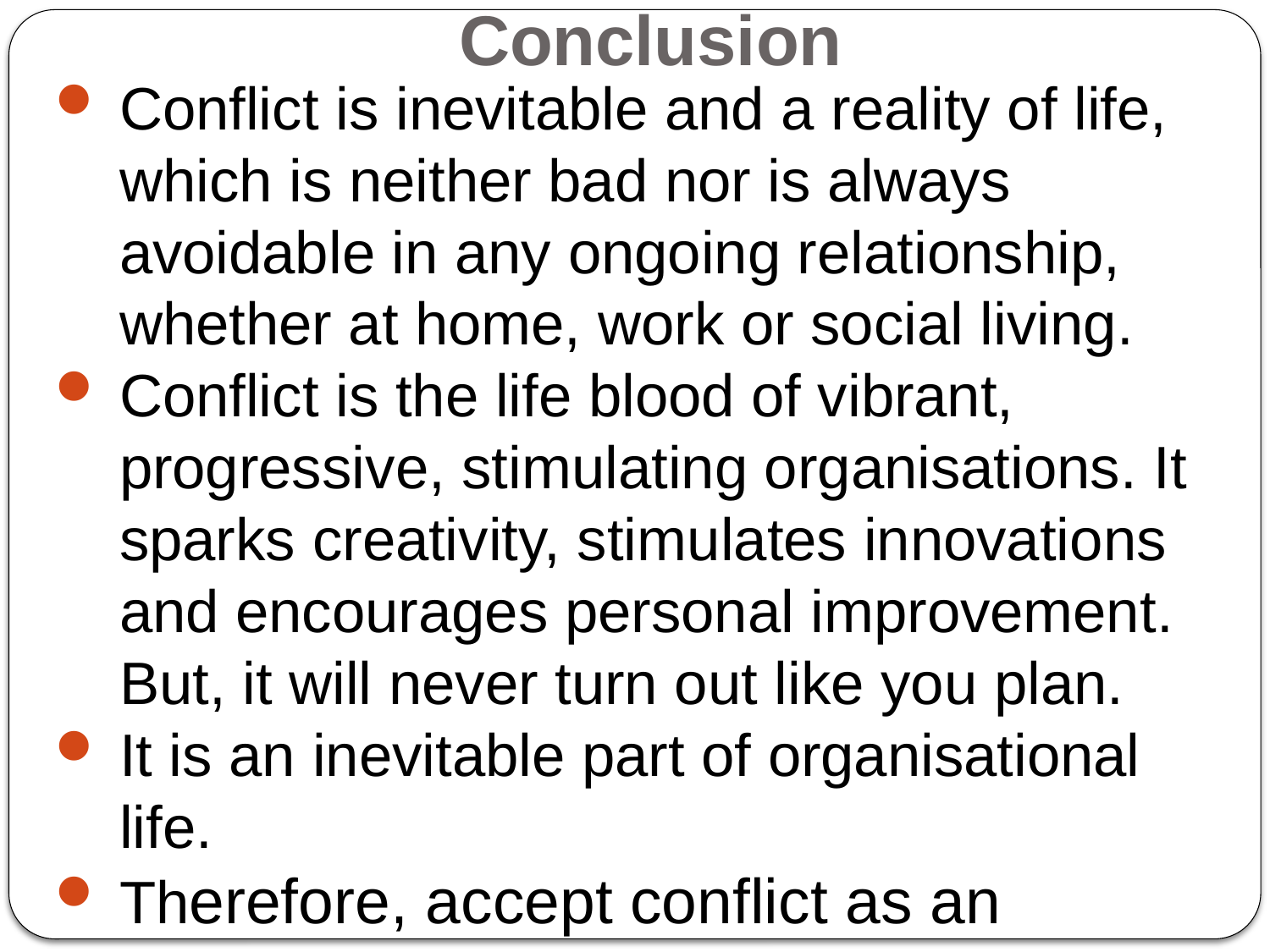

# Conclusion
Conflict is inevitable and a reality of life, which is neither bad nor is always avoidable in any ongoing relationship, whether at home, work or social living.
Conflict is the life blood of vibrant, progressive, stimulating organisations. It sparks creativity, stimulates innovations and encourages personal improvement. But, it will never turn out like you plan.
It is an inevitable part of organisational life.
Therefore, accept conflict as an opportunity for creativity  and manage it effectively.
44